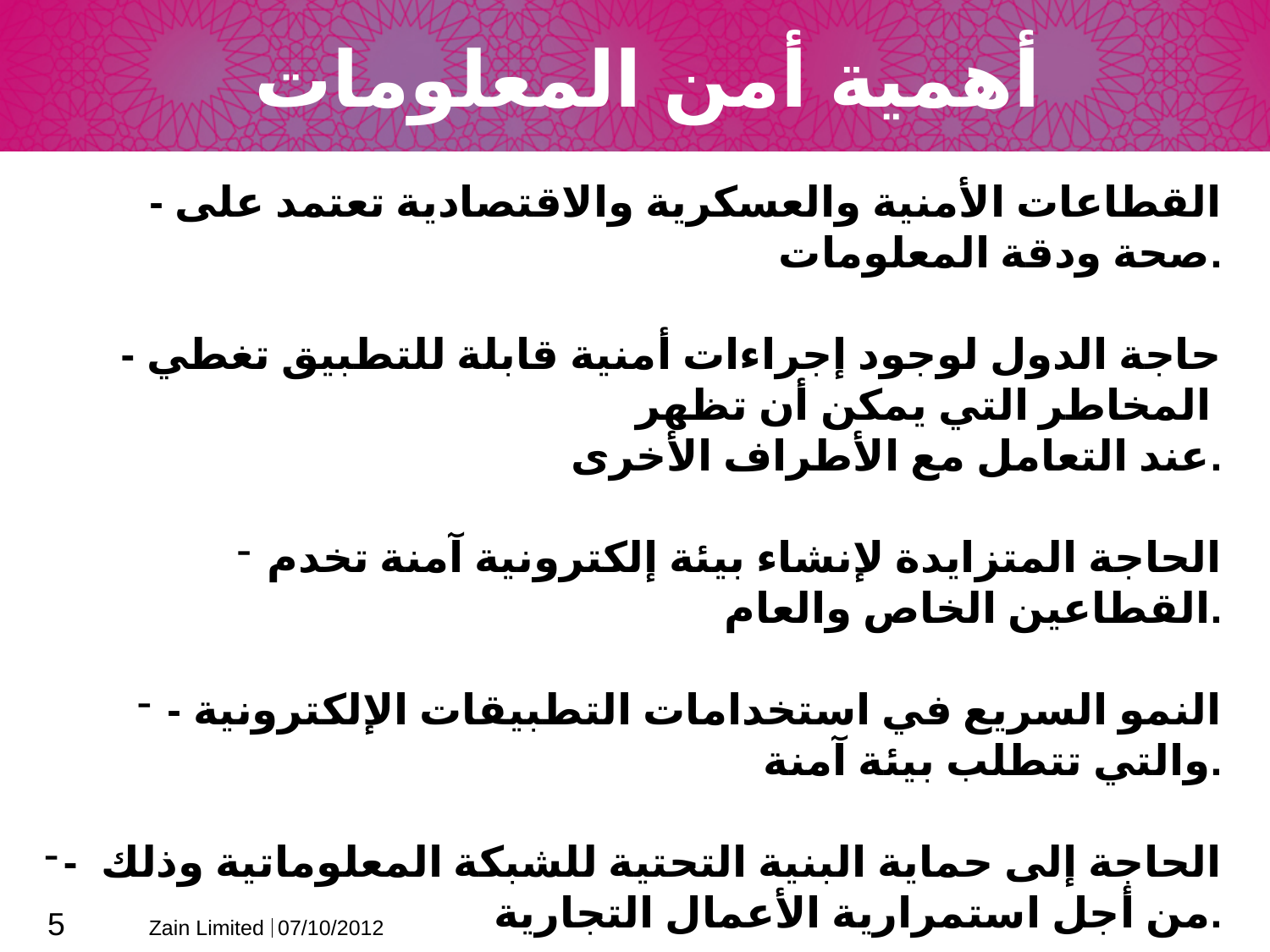

# أهمية أمن المعلومات
- القطاعات الأمنية والعسكرية والاقتصادية تعتمد على صحة ودقة المعلومات.
- حاجة الدول لوجود إجراءات أمنية قابلة للتطبيق تغطي المخاطر التي يمكن أن تظهر
عند التعامل مع الأطراف الأخرى.
الحاجة المتزايدة لإنشاء بيئة إلكترونية آمنة تخدم القطاعين الخاص والعام.
- النمو السريع في استخدامات التطبيقات الإلكترونية والتي تتطلب بيئة آمنة.
-  الحاجة إلى حماية البنية التحتية للشبكة المعلوماتية وذلك من أجل استمرارية الأعمال التجارية.
-  مع تطور التقنية المعلوماتية وازدهارها توفرت فرصاً للإجرام الإلكتروني.
5
Zain Limited
07/10/2012